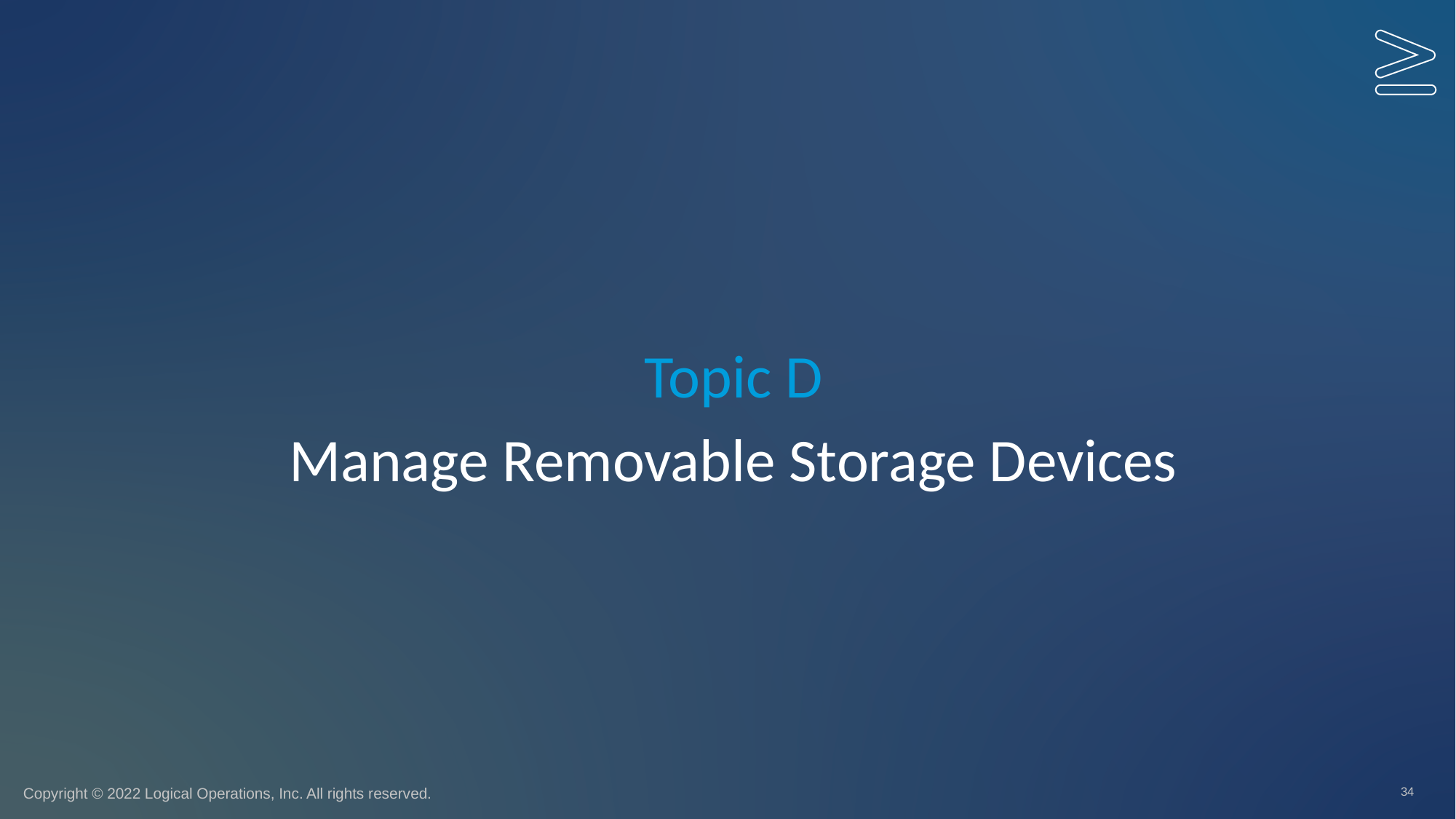

Topic D
# Manage Removable Storage Devices
34